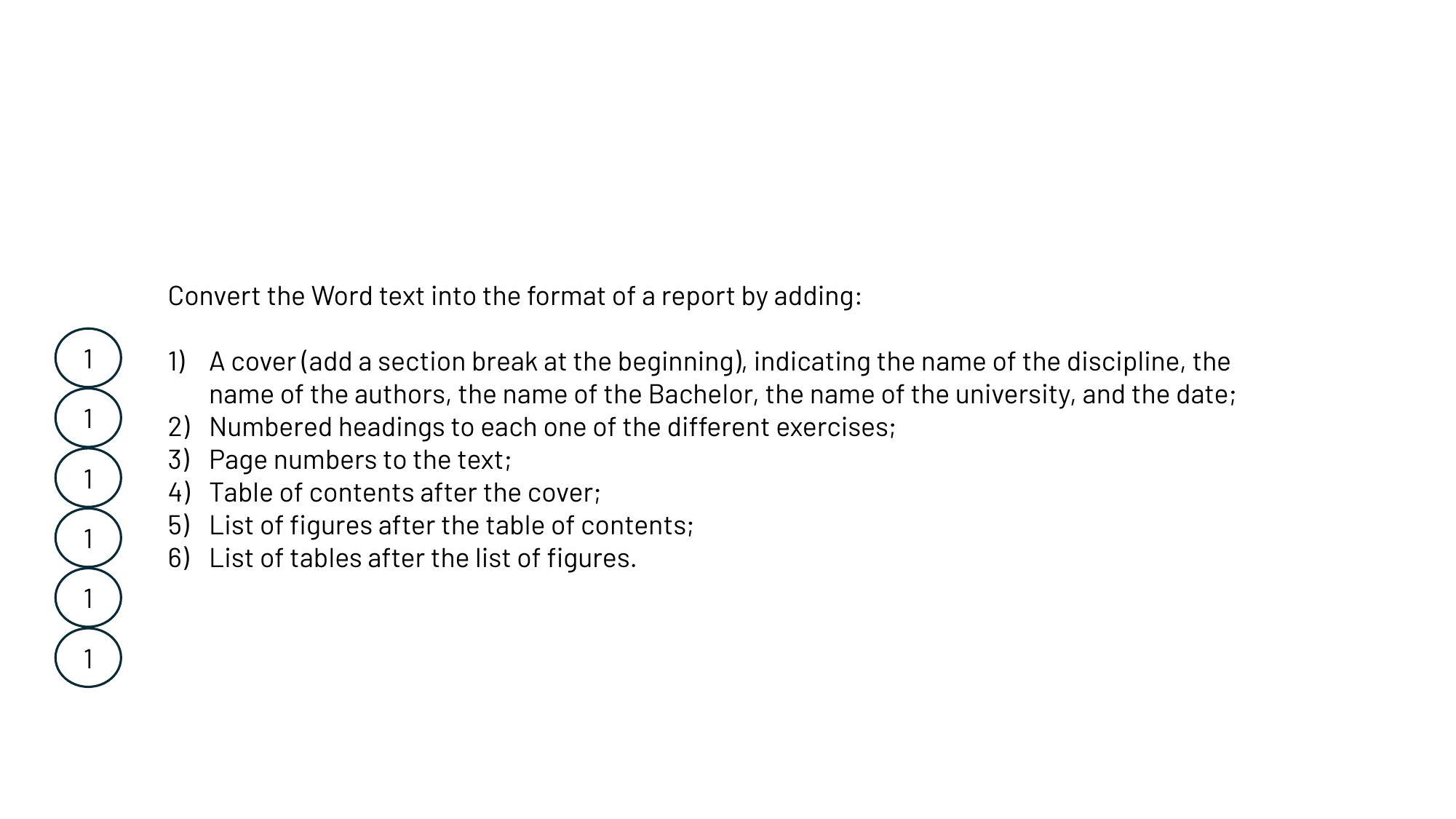

Convert the Word text into the format of a report by adding:

A cover (add a section break at the beginning), indicating the name of the discipline, the name of the authors, the name of the Bachelor, the name of the university, and the date;
Numbered headings to each one of the different exercises;
Page numbers to the text;
Table of contents after the cover;
List of figures after the table of contents;
List of tables after the list of figures.

1
1
1
1
1
1